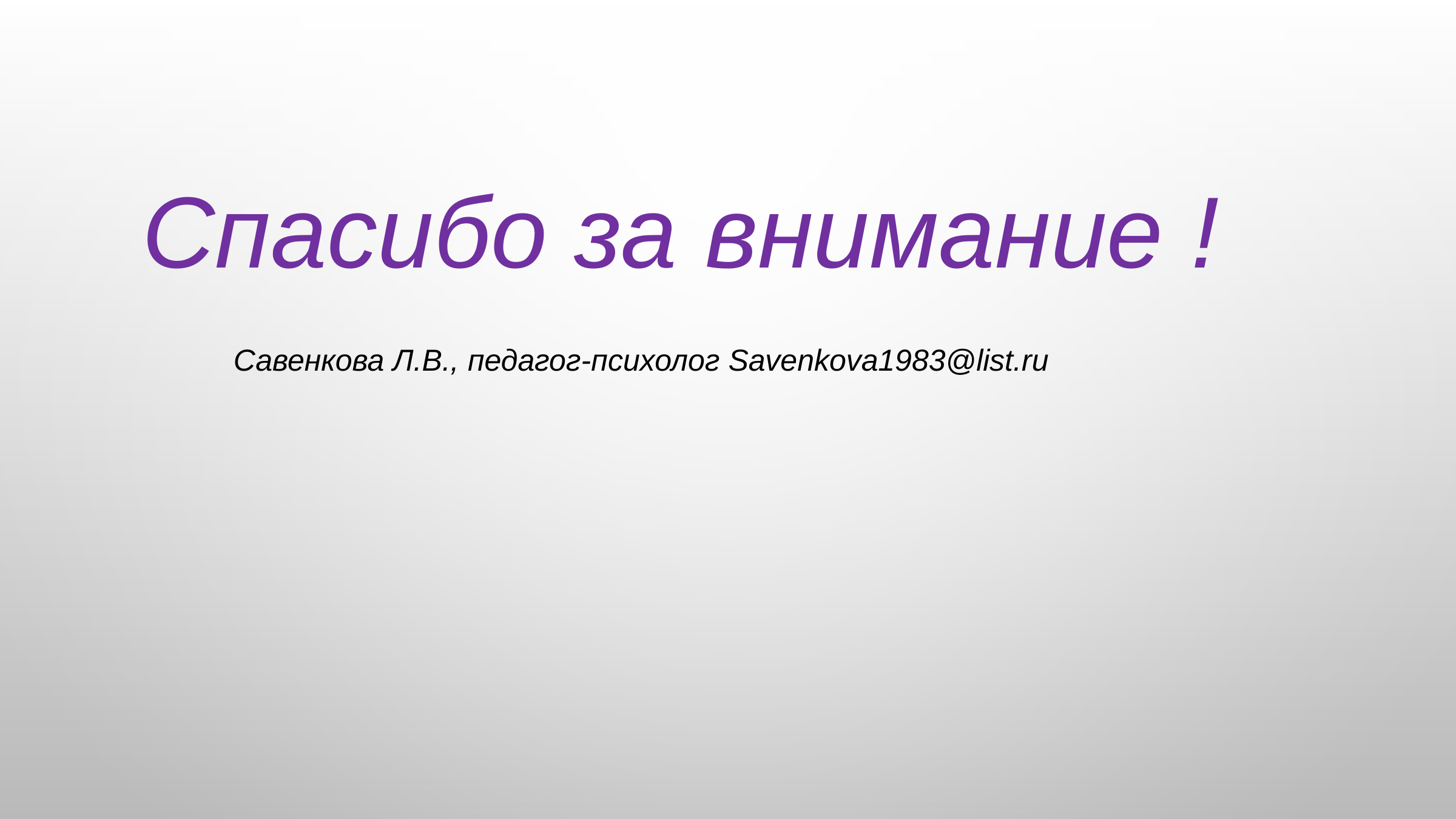

Спасибо за внимание !
Савенкова Л.В., педагог-психолог Savenkova1983@list.ru